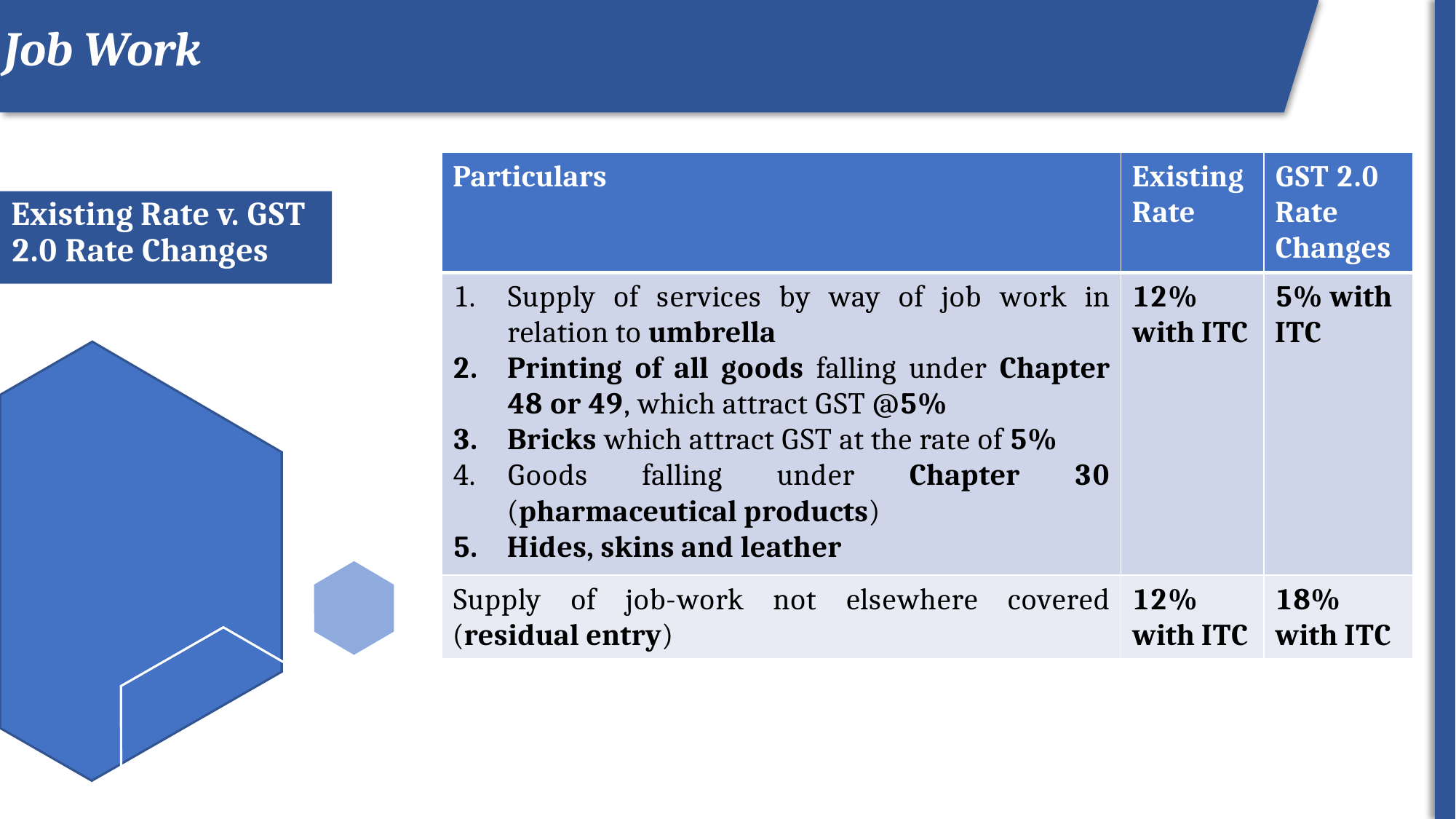

Job Work
ROI
| Particulars | Existing Rate | GST 2.0 Rate Changes |
| --- | --- | --- |
| Supply of services by way of job work in relation to umbrella Printing of all goods falling under Chapter 48 or 49, which attract GST @5% Bricks which attract GST at the rate of 5% Goods falling under Chapter 30 (pharmaceutical products) Hides, skins and leather | 12% with ITC | 5% with ITC |
| Supply of job-work not elsewhere covered (residual entry) | 12% with ITC | 18% with ITC |
# Existing Rate v. GST 2.0 Rate Changes
35